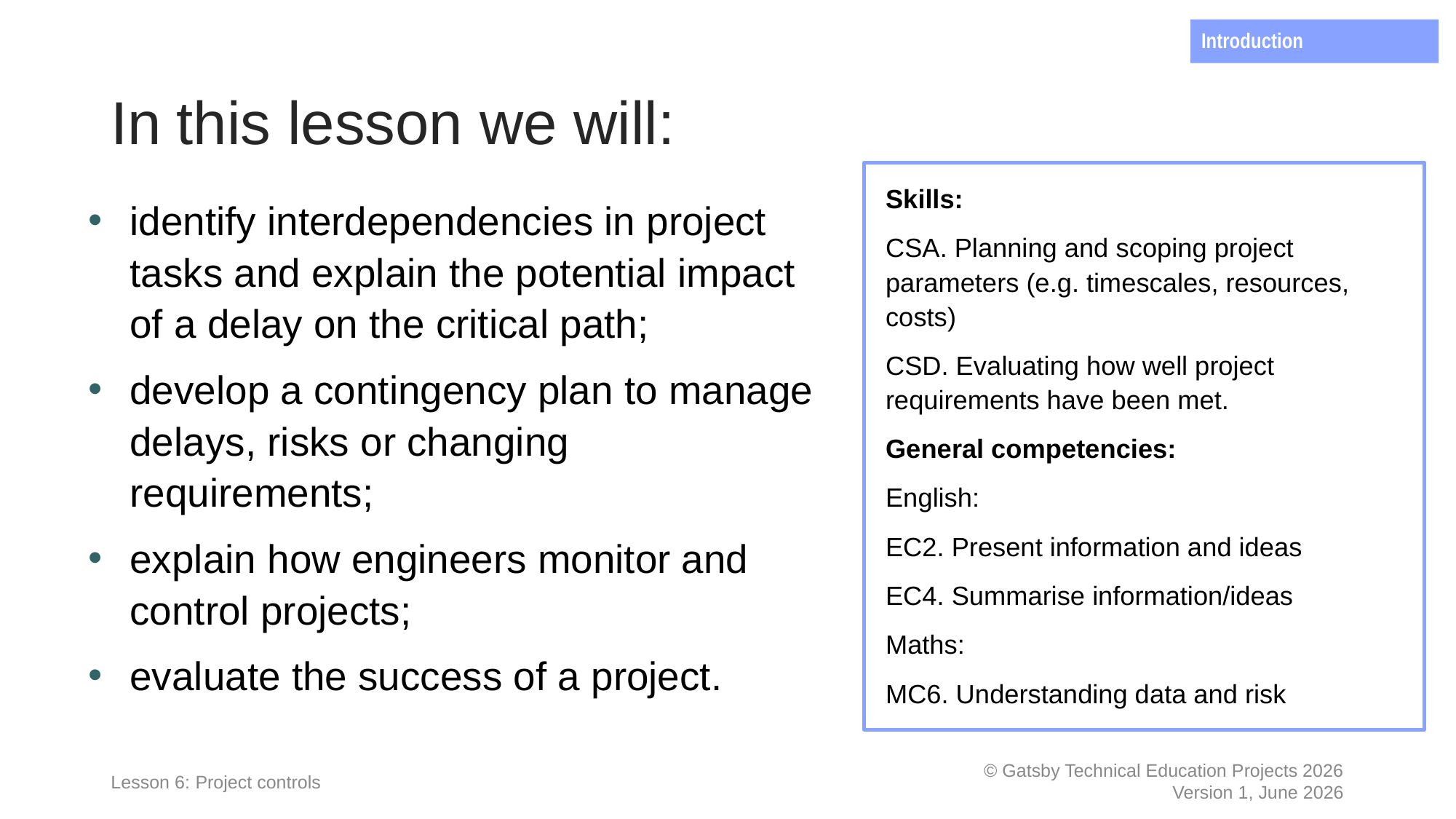

Introduction
# In this lesson we will:
Skills:
CSA. Planning and scoping project parameters (e.g. timescales, resources, costs)
CSD. Evaluating how well project requirements have been met.
General competencies:
English:
EC2. Present information and ideas
EC4. Summarise information/ideas
Maths:
MC6. Understanding data and risk
identify interdependencies in project tasks and explain the potential impact of a delay on the critical path;
develop a contingency plan to manage delays, risks or changing requirements;
explain how engineers monitor and control projects;
evaluate the success of a project.

Lesson 6: Project controls